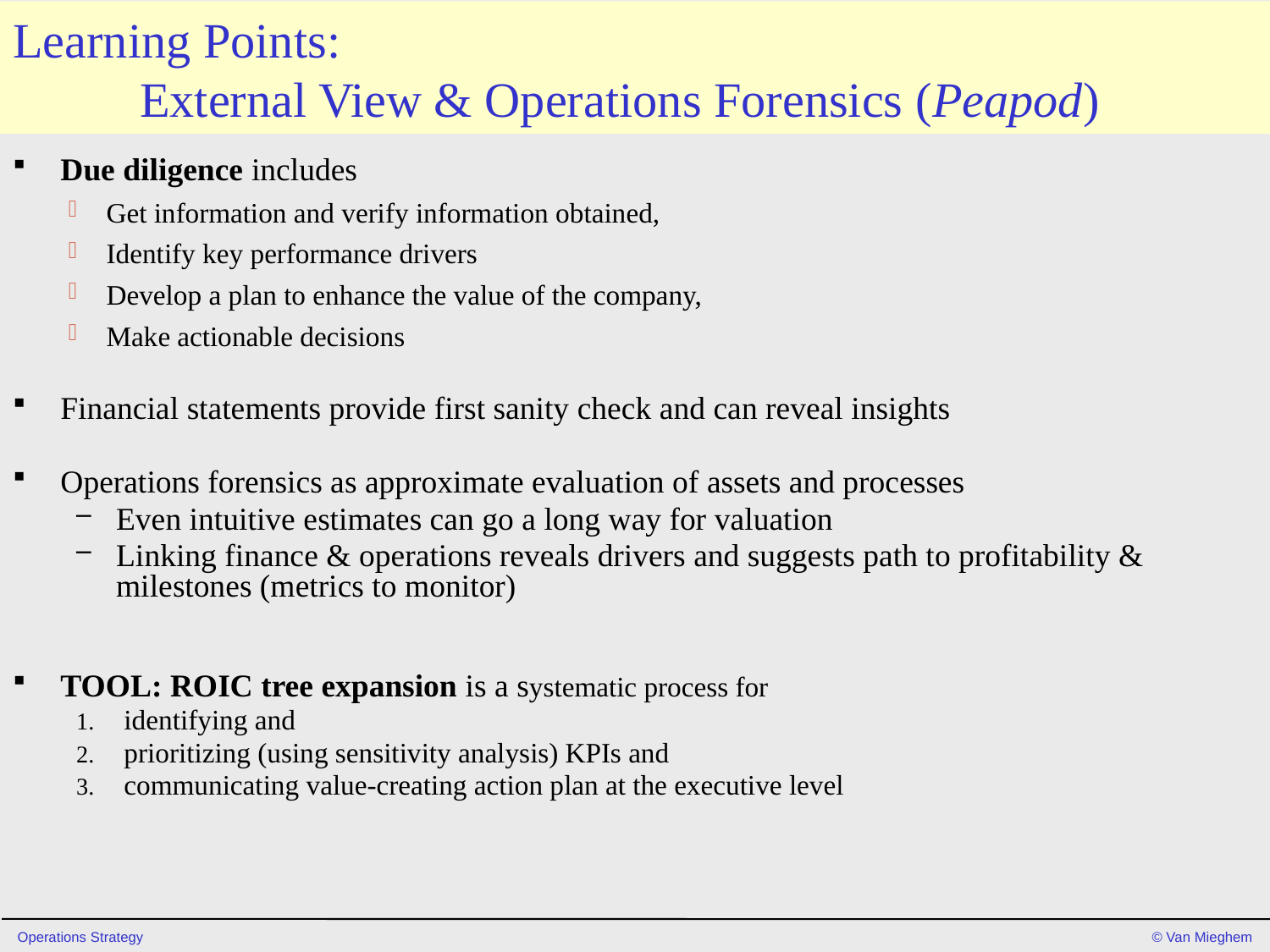

# Learning Points: External View & Operations Forensics (Peapod)
Due diligence includes
Get information and verify information obtained,
Identify key performance drivers
Develop a plan to enhance the value of the company,
Make actionable decisions

Financial statements provide first sanity check and can reveal insights

Operations forensics as approximate evaluation of assets and processes
Even intuitive estimates can go a long way for valuation
Linking finance & operations reveals drivers and suggests path to profitability & milestones (metrics to monitor)

TOOL: ROIC tree expansion is a systematic process for
identifying and
prioritizing (using sensitivity analysis) KPIs and
communicating value-creating action plan at the executive level